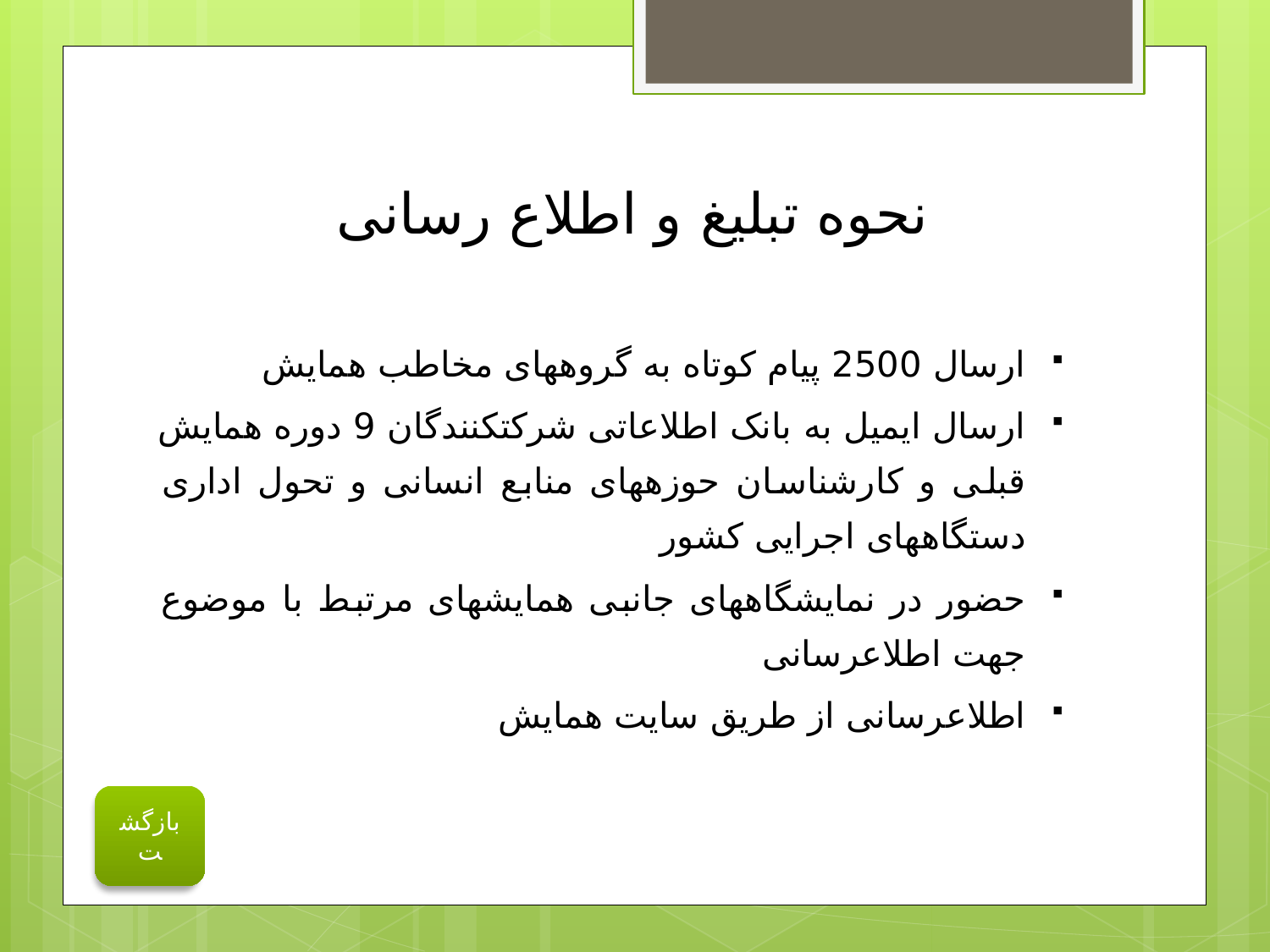

# نحوه تبلیغ و اطلاع رسانی
ارسال 2500 پیام کوتاه به گروه­های مخاطب همایش
ارسال ایمیل به بانک اطلاعاتی شرکت­کنندگان 9 دوره همایش قبلی و کارشناسان حوزه­های منابع انسانی و تحول اداری دستگاه­های اجرایی کشور
حضور در نمایشگاه­های جانبی همایش­های مرتبط با موضوع جهت اطلاع­رسانی
اطلاع­رسانی از طریق سایت همایش
بازگشت